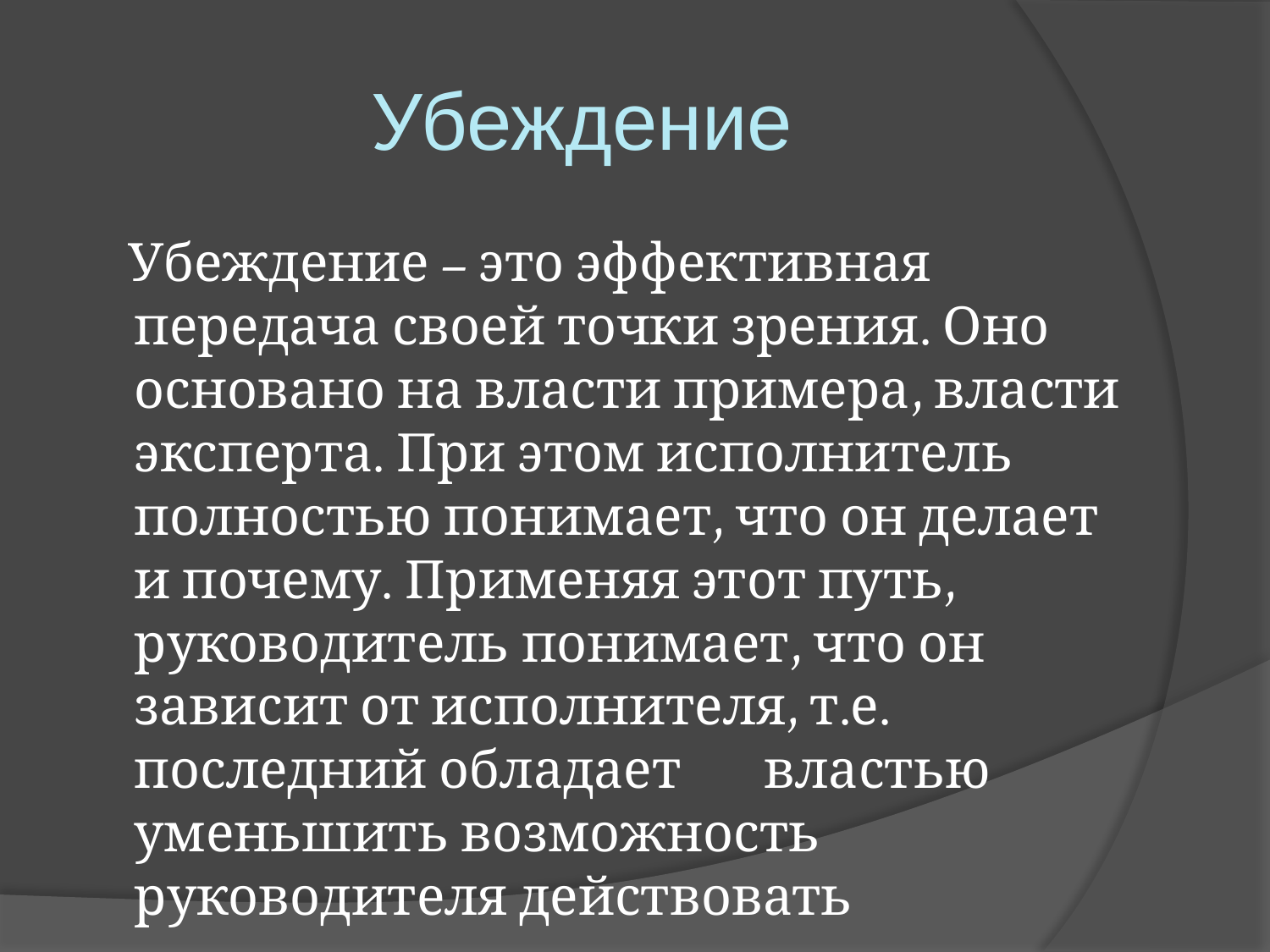

# Убеждение
    Убеждение – это эффективная передача своей точки зрения. Оно основано на власти примера, власти эксперта. При этом исполнитель полностью понимает, что он делает и почему. Применяя этот путь, руководитель понимает, что он зависит от исполнителя, т.е. последний обладает       властью уменьшить возможность руководителя действовать